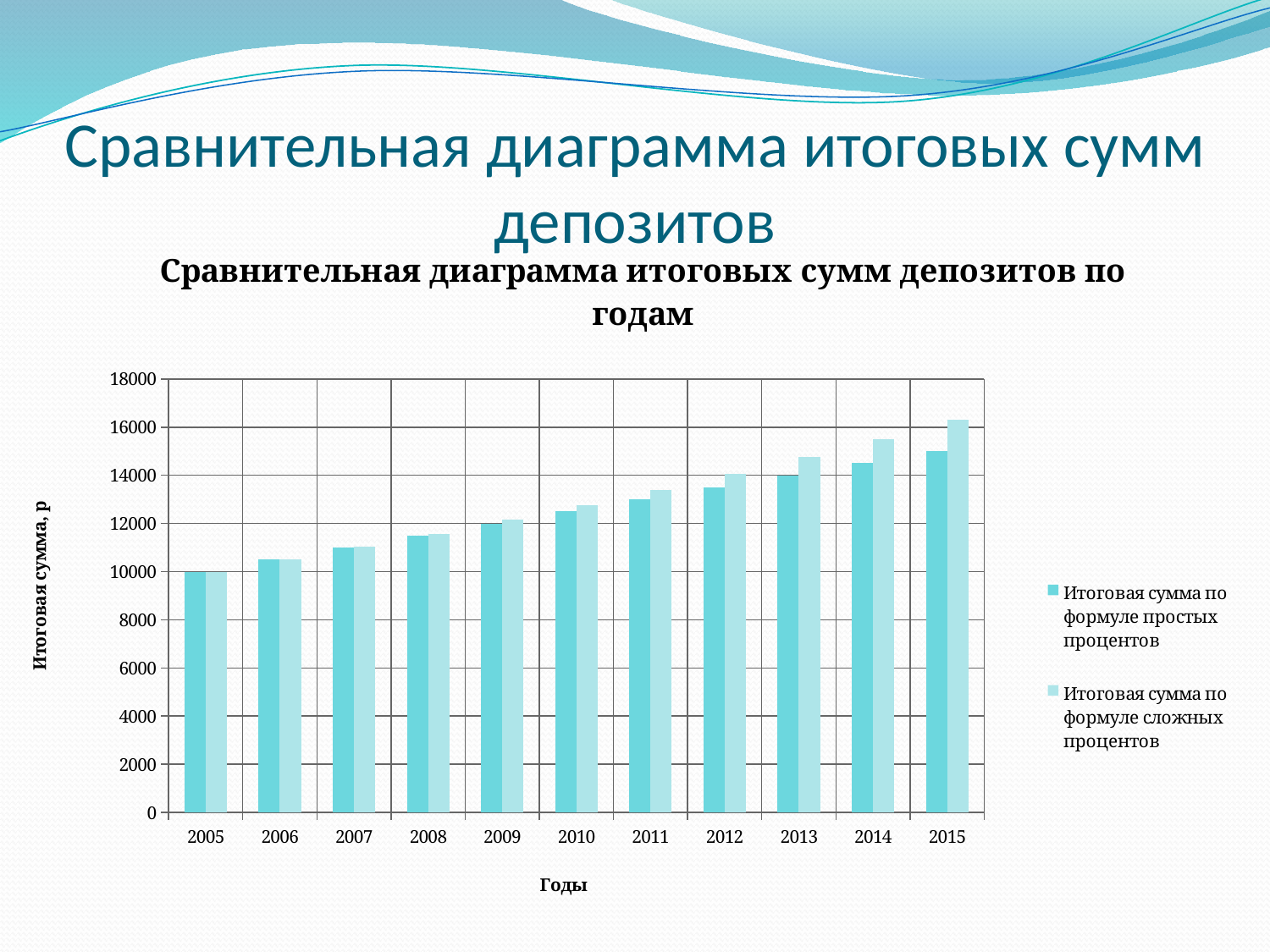

# Сравнительная диаграмма итоговых сумм депозитов

### Chart: Сравнительная диаграмма итоговых сумм депозитов по годам

| Category |  |  |
|---|---|---|
| 2005 | 10000.0 | 10000.0 |
| 2006 | 10500.0 | 10500.0 |
| 2007 | 11000.0 | 11025.0 |
| 2008 | 11500.0 | 11576.250000000002 |
| 2009 | 12000.0 | 12155.0625 |
| 2010 | 12500.0 | 12762.815625000001 |
| 2011 | 13000.0 | 13400.95640625 |
| 2012 | 13500.0 | 14071.004226562502 |
| 2013 | 14000.0 | 14774.554437890625 |
| 2014 | 14500.0 | 15513.282159785158 |
| 2015 | 15000.0 | 16288.946267774416 |